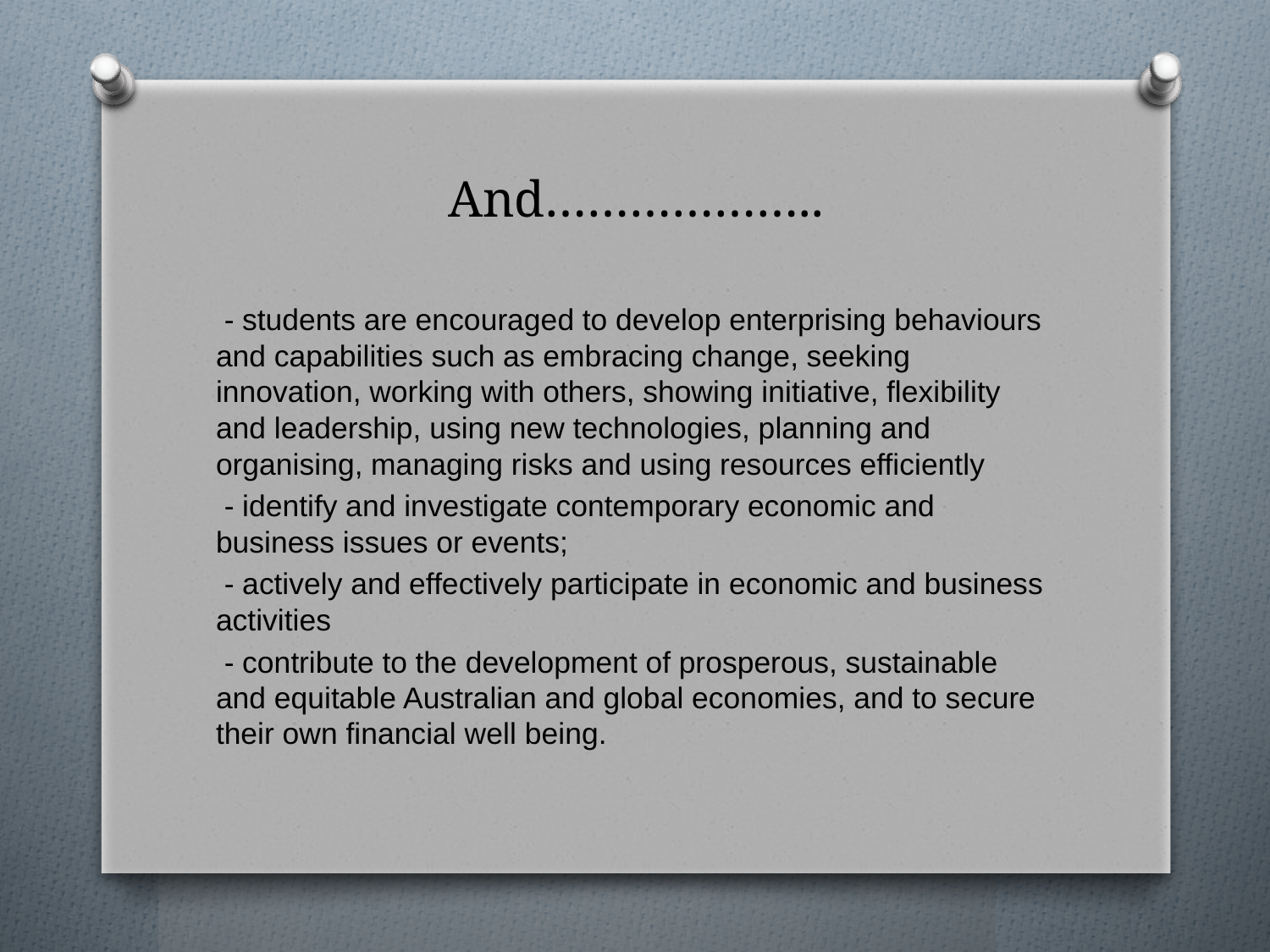

# And………………..
 - students are encouraged to develop enterprising behaviours and capabilities such as embracing change, seeking innovation, working with others, showing initiative, flexibility and leadership, using new technologies, planning and organising, managing risks and using resources efficiently
 - identify and investigate contemporary economic and business issues or events;
 - actively and effectively participate in economic and business activities
 - contribute to the development of prosperous, sustainable and equitable Australian and global economies, and to secure their own financial well being.